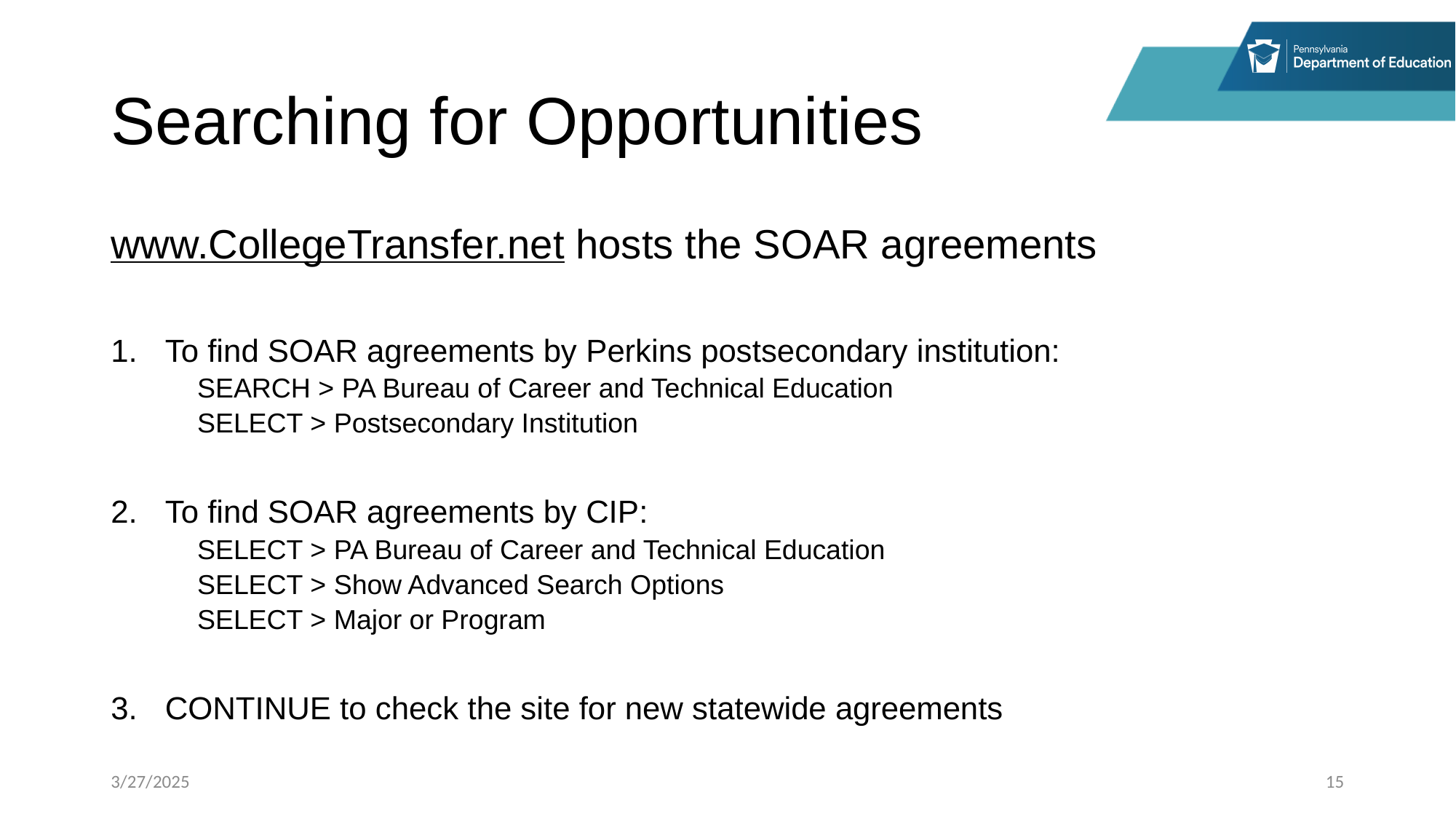

# Searching for Opportunities
www.CollegeTransfer.net hosts the SOAR agreements

To find SOAR agreements by Perkins postsecondary institution:
     SEARCH > PA Bureau of Career and Technical Education
     SELECT > Postsecondary Institution

To find SOAR agreements by CIP:
     SELECT > PA Bureau of Career and Technical Education
     SELECT > Show Advanced Search Options
     SELECT > Major or Program

CONTINUE to check the site for new statewide agreements

3/27/2025
15